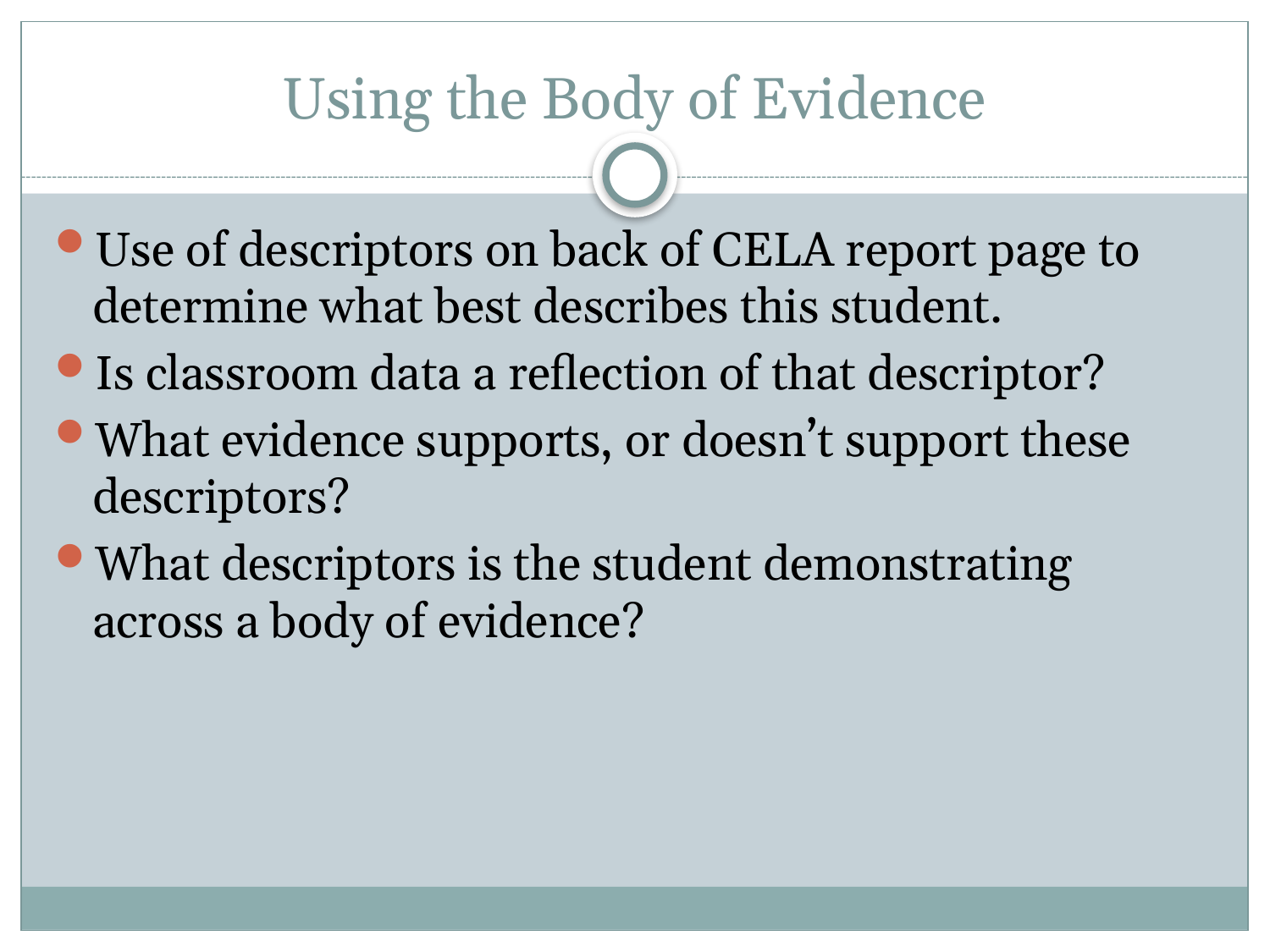

# Using the Body of Evidence
Use of descriptors on back of CELA report page to determine what best describes this student.
Is classroom data a reflection of that descriptor?
What evidence supports, or doesn’t support these descriptors?
What descriptors is the student demonstrating across a body of evidence?